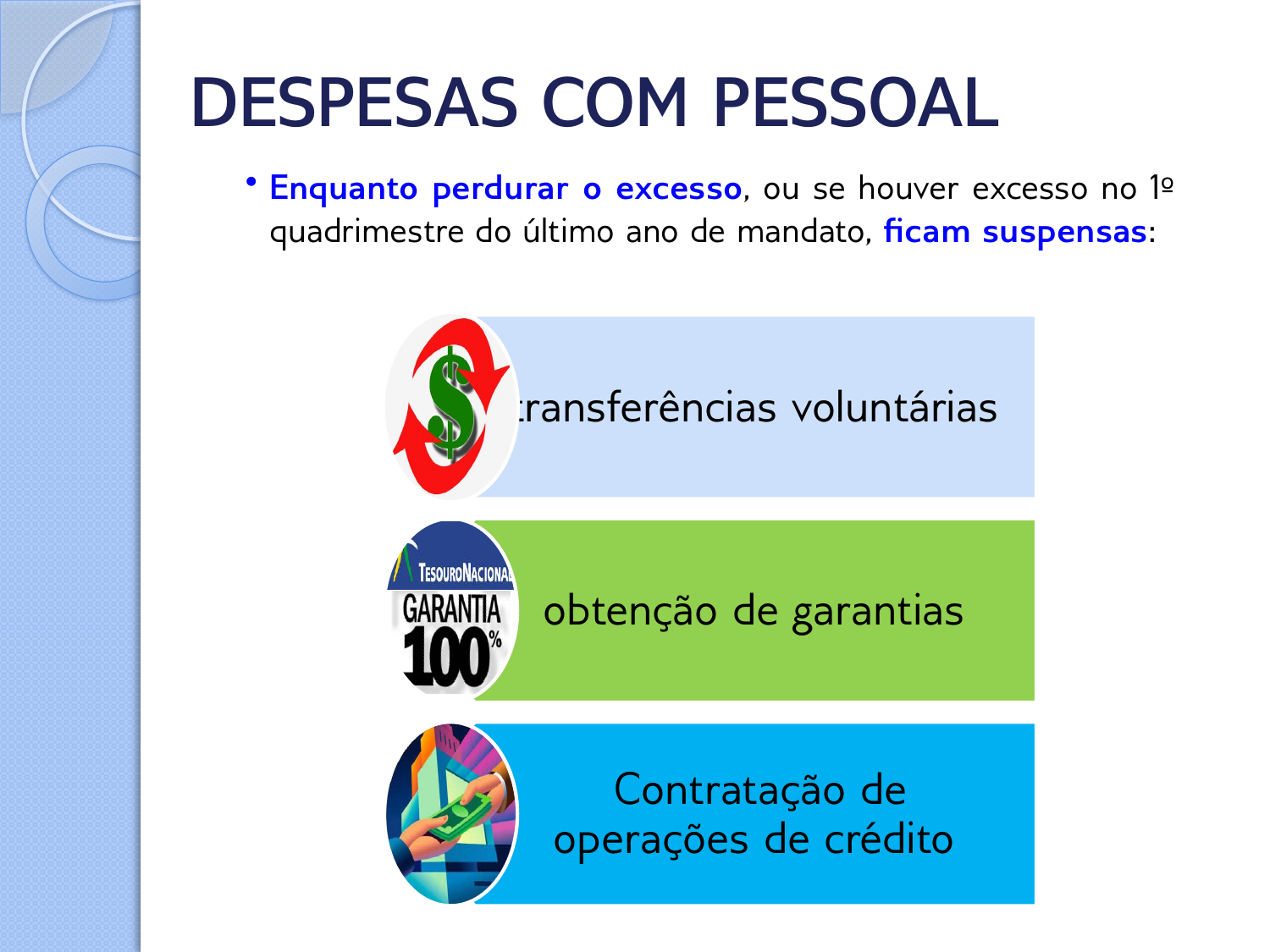

# DESPESAS COM PESSOAL
Enquanto perdurar o excesso, ou se houver excesso no 1º quadrimestre do último ano de mandato, ficam suspensas:

transferências voluntárias

obtenção de garantias

 Contratação de operações de crédito